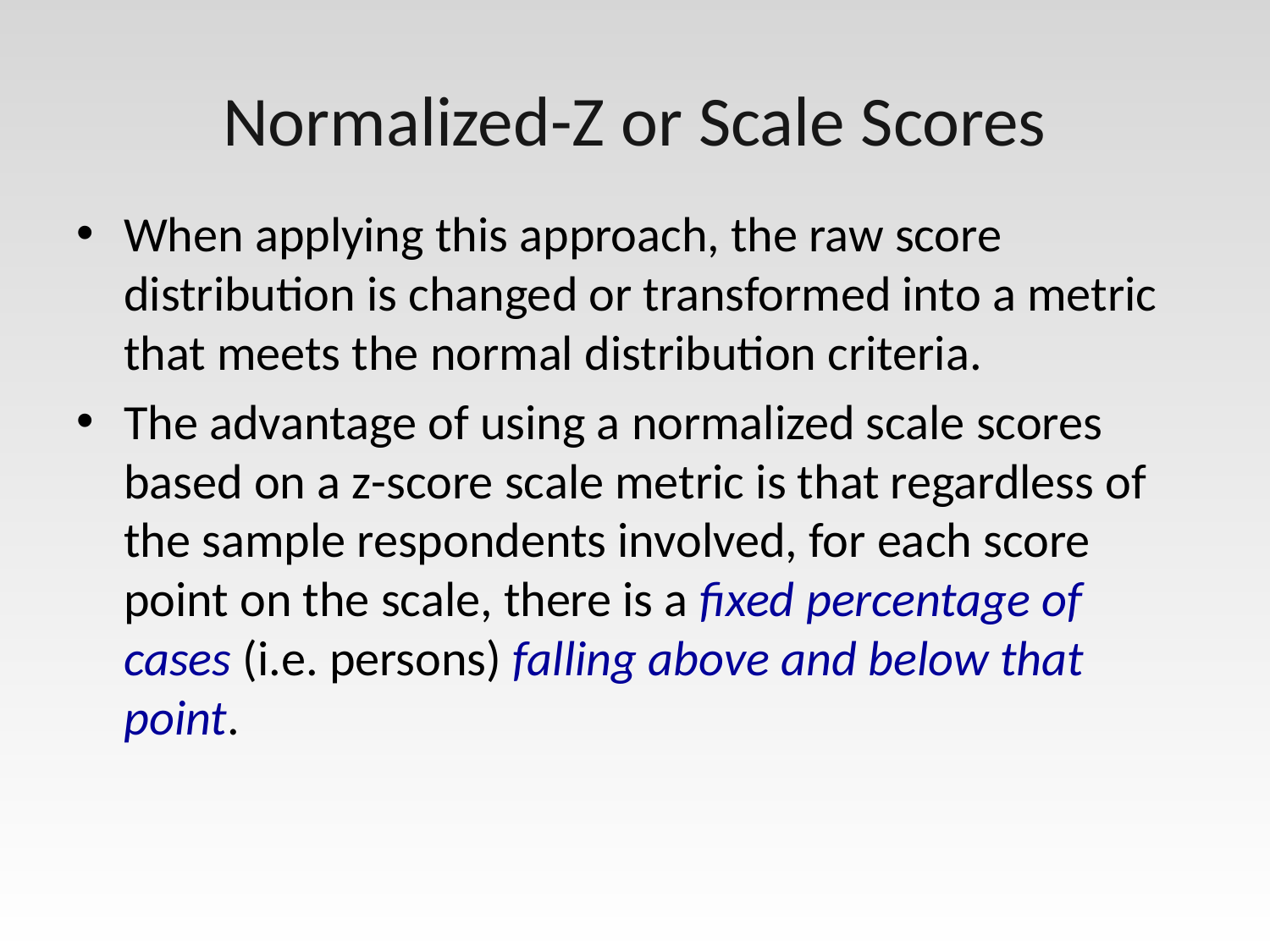

# Normalized-Z or Scale Scores
When applying this approach, the raw score distribution is changed or transformed into a metric that meets the normal distribution criteria.
The advantage of using a normalized scale scores based on a z-score scale metric is that regardless of the sample respondents involved, for each score point on the scale, there is a fixed percentage of cases (i.e. persons) falling above and below that point.